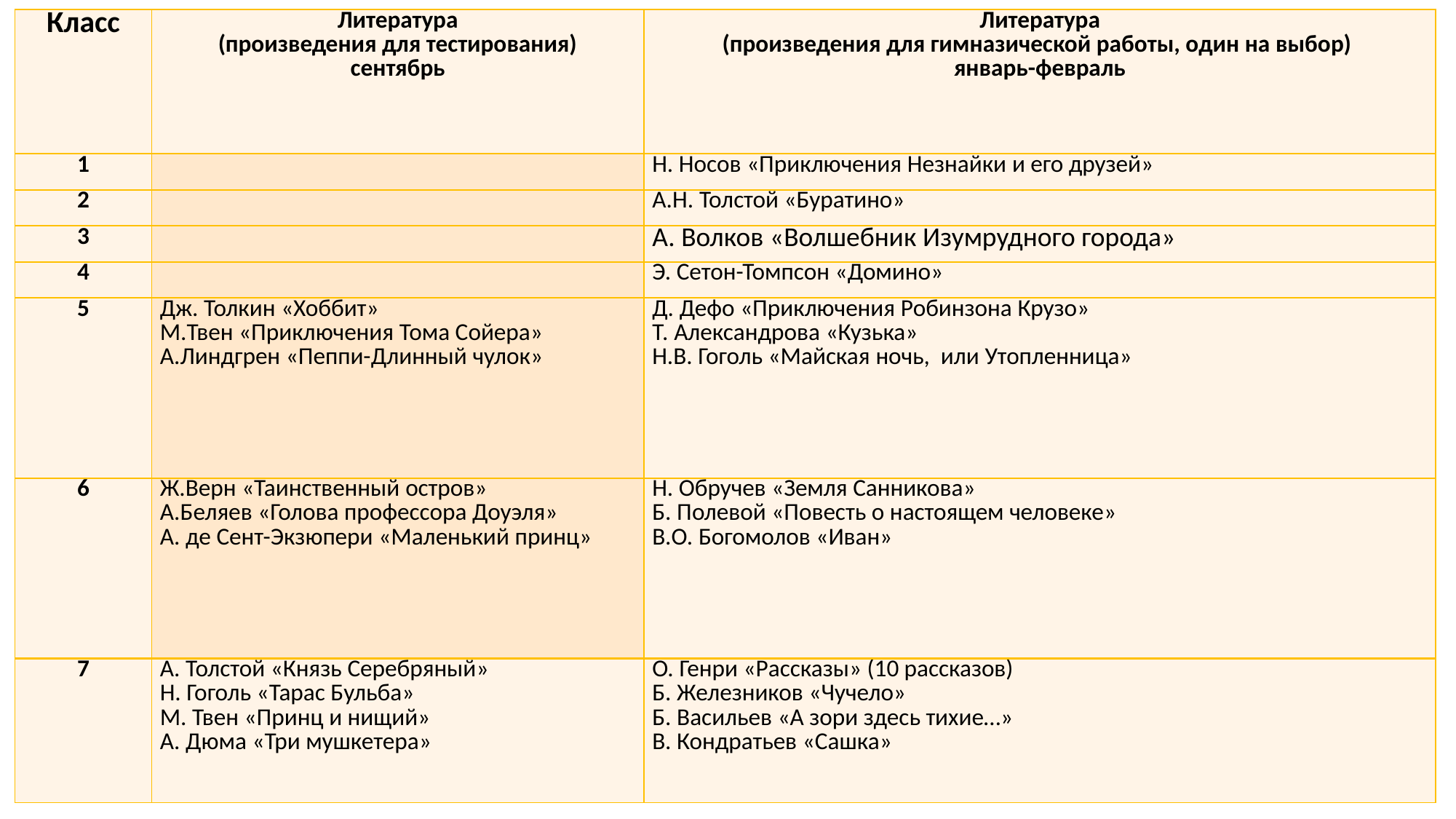

| Класс | Литература (произведения для тестирования) сентябрь | Литература (произведения для гимназической работы, один на выбор) январь-февраль |
| --- | --- | --- |
| 1 |  | Н. Носов «Приключения Незнайки и его друзей» |
| 2 |  | А.Н. Толстой «Буратино» |
| 3 |  | А. Волков «Волшебник Изумрудного города» |
| 4 |  | Э. Сетон-Томпсон «Домино» |
| 5 | Дж. Толкин «Хоббит» М.Твен «Приключения Тома Сойера» А.Линдгрен «Пеппи-Длинный чулок» | Д. Дефо «Приключения Робинзона Крузо» Т. Александрова «Кузька» Н.В. Гоголь «Майская ночь, или Утопленница» |
| 6 | Ж.Верн «Таинственный остров» А.Беляев «Голова профессора Доуэля» А. де Сент-Экзюпери «Маленький принц» | Н. Обручев «Земля Санникова» Б. Полевой «Повесть о настоящем человеке» В.О. Богомолов «Иван» |
| 7 | А. Толстой «Князь Серебряный» Н. Гоголь «Тарас Бульба» М. Твен «Принц и нищий» А. Дюма «Три мушкетера» | О. Генри «Рассказы» (10 рассказов) Б. Железников «Чучело» Б. Васильев «А зори здесь тихие…» В. Кондратьев «Сашка» |
#